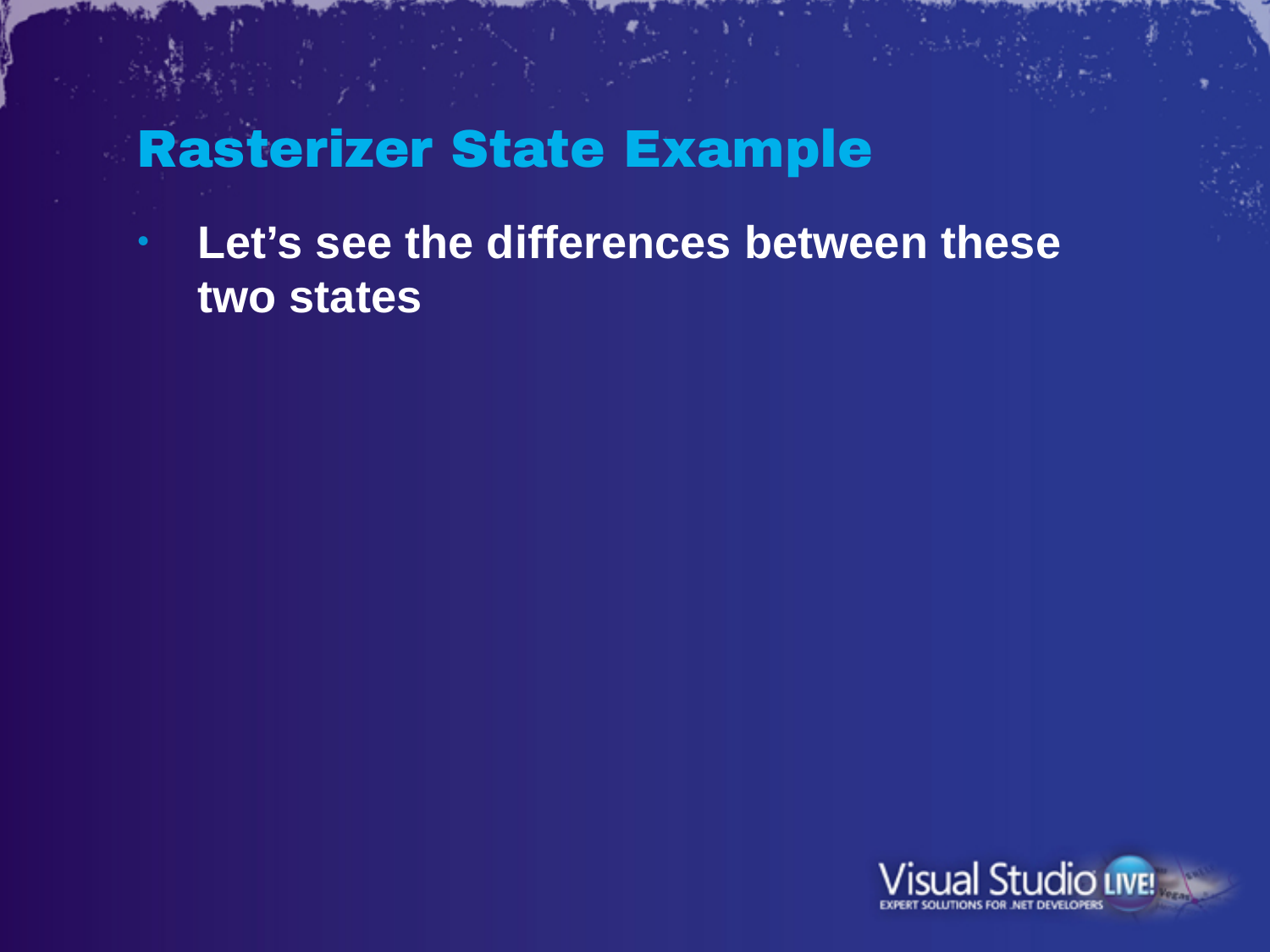

# Rasterizer State Example
Let’s see the differences between these two states